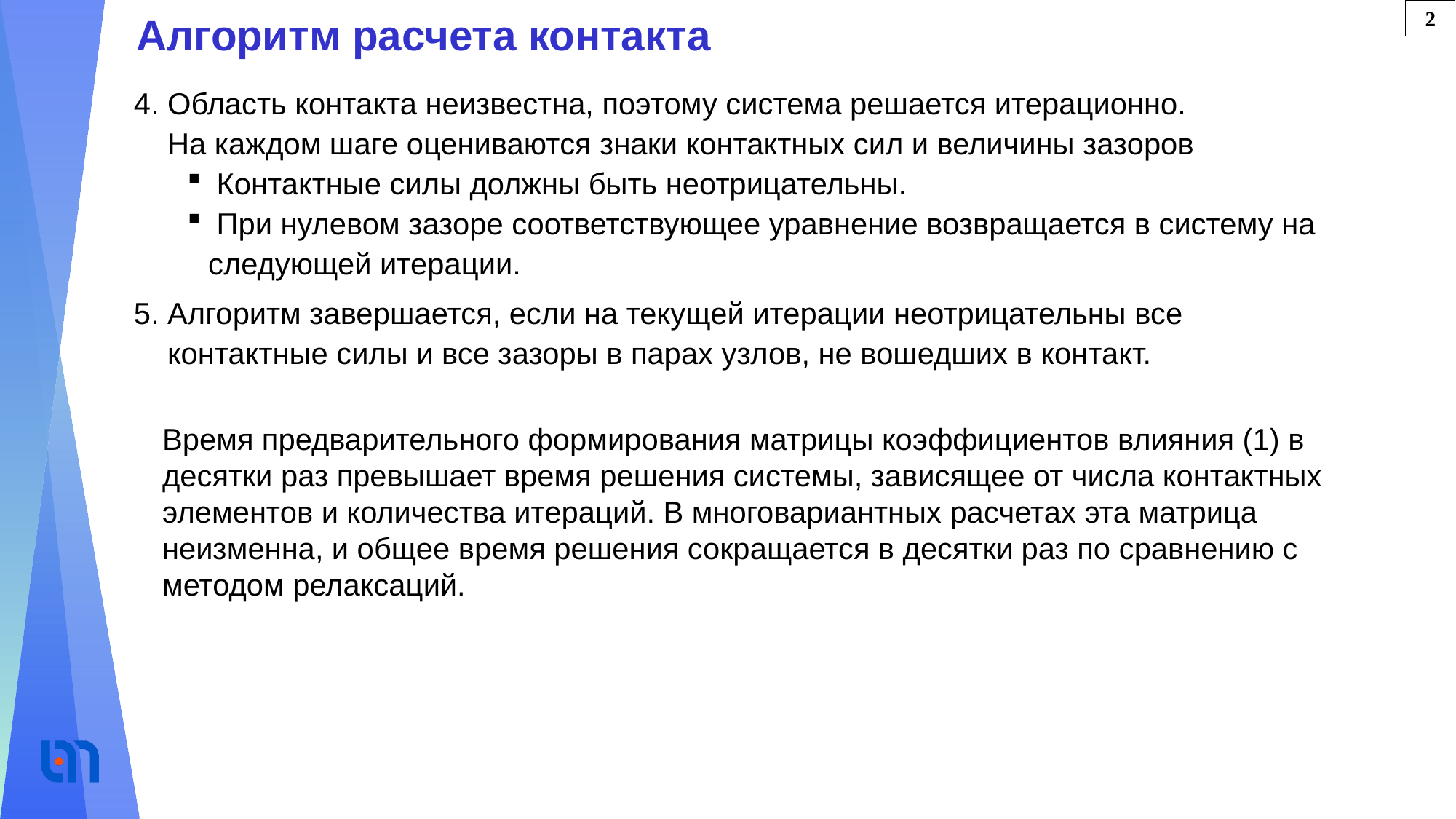

2
Алгоритм расчета контакта
4. Область контакта неизвестна, поэтому система решается итерационно.
    На каждом шаге оцениваются знаки контактных сил и величины зазоров
 Контактные силы должны быть неотрицательны.
 При нулевом зазоре соответствующее уравнение возвращается в систему на следующей итерации.
5. Алгоритм завершается, если на текущей итерации неотрицательны все
    контактные силы и все зазоры в парах узлов, не вошедших в контакт.
Время предварительного формирования матрицы коэффициентов влияния (1) в десятки раз превышает время решения системы, зависящее от числа контактных элементов и количества итераций. В многовариантных расчетах эта матрица неизменна, и общее время решения сокращается в десятки раз по сравнению с методом релаксаций.